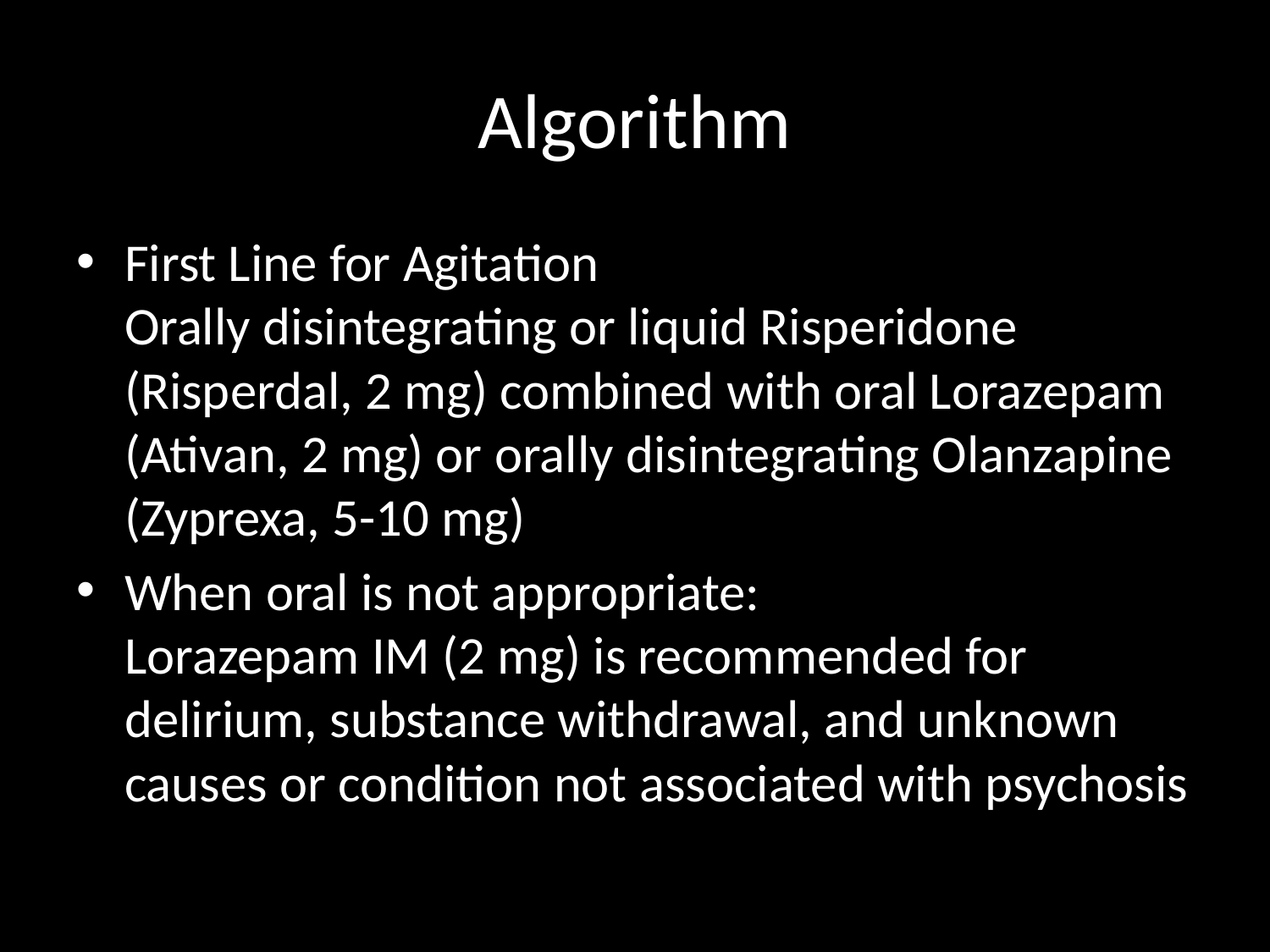

# Algorithm
First Line for Agitation
Orally disintegrating or liquid Risperidone (Risperdal, 2 mg) combined with oral Lorazepam (Ativan, 2 mg) or orally disintegrating Olanzapine (Zyprexa, 5-10 mg)
When oral is not appropriate:
Lorazepam IM (2 mg) is recommended for delirium, substance withdrawal, and unknown causes or condition not associated with psychosis